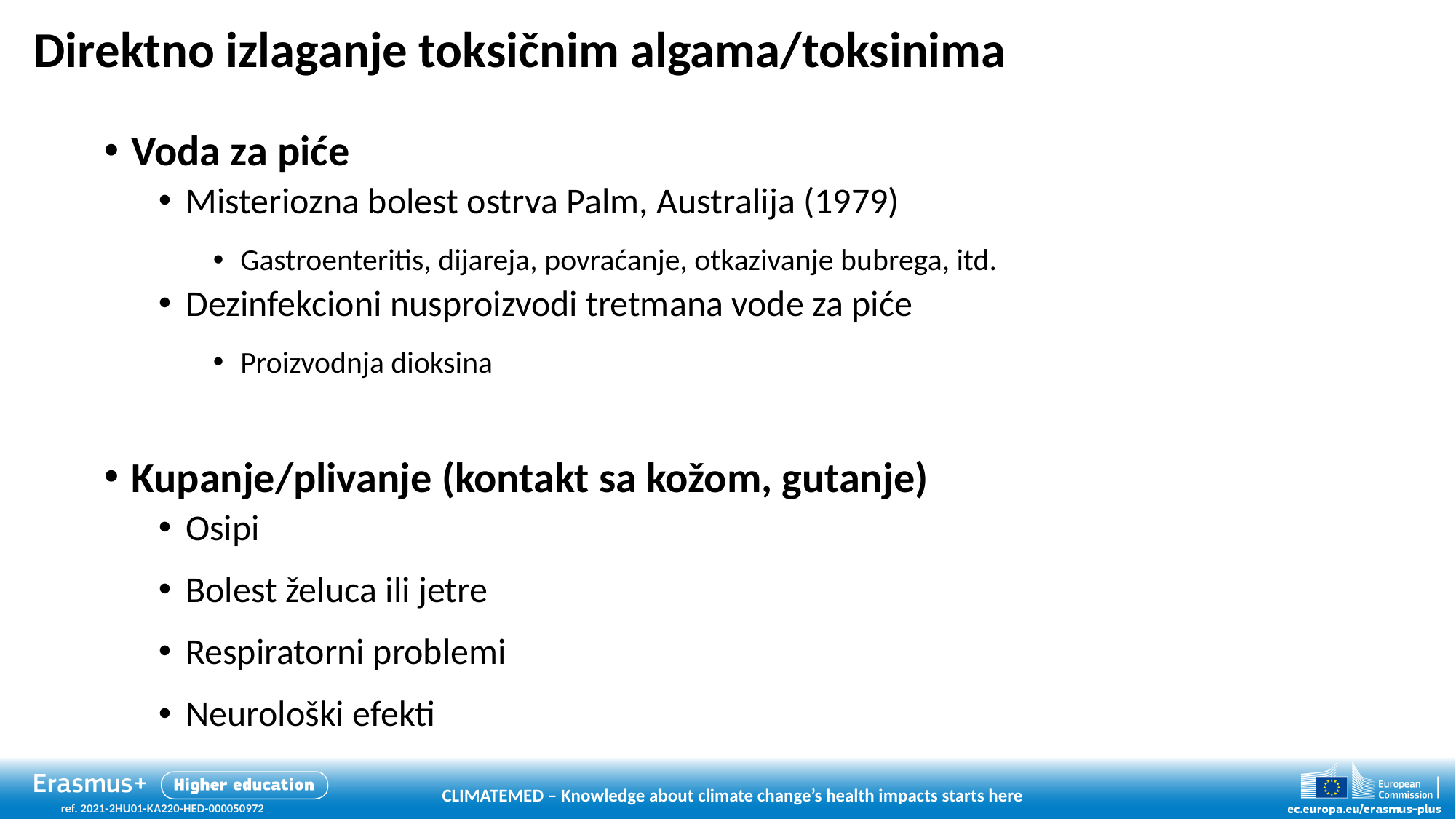

# Direktno izlaganje toksičnim algama/toksinima
Voda za piće
Misteriozna bolest ostrva Palm, Australija (1979)
Gastroenteritis, dijareja, povraćanje, otkazivanje bubrega, itd.
Dezinfekcioni nusproizvodi tretmana vode za piće
Proizvodnja dioksina

Kupanje/plivanje (kontakt sa kožom, gutanje)
Osipi
Bolest želuca ili jetre
Respiratorni problemi
Neurološki efekti